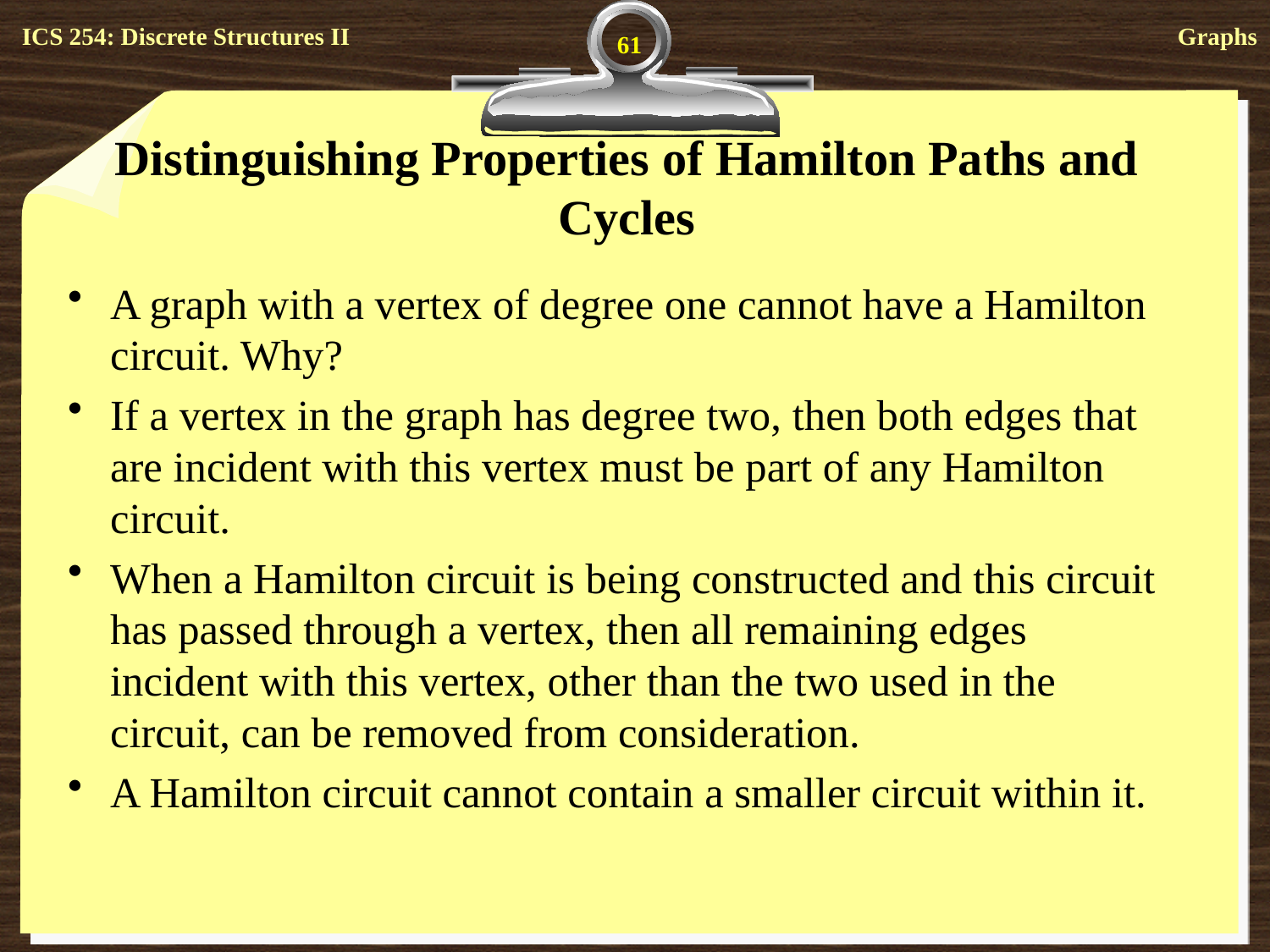

61
# Distinguishing Properties of Hamilton Paths and Cycles
A graph with a vertex of degree one cannot have a Hamilton circuit. Why?
If a vertex in the graph has degree two, then both edges that are incident with this vertex must be part of any Hamilton circuit.
When a Hamilton circuit is being constructed and this circuit has passed through a vertex, then all remaining edges incident with this vertex, other than the two used in the circuit, can be removed from consideration.
A Hamilton circuit cannot contain a smaller circuit within it.